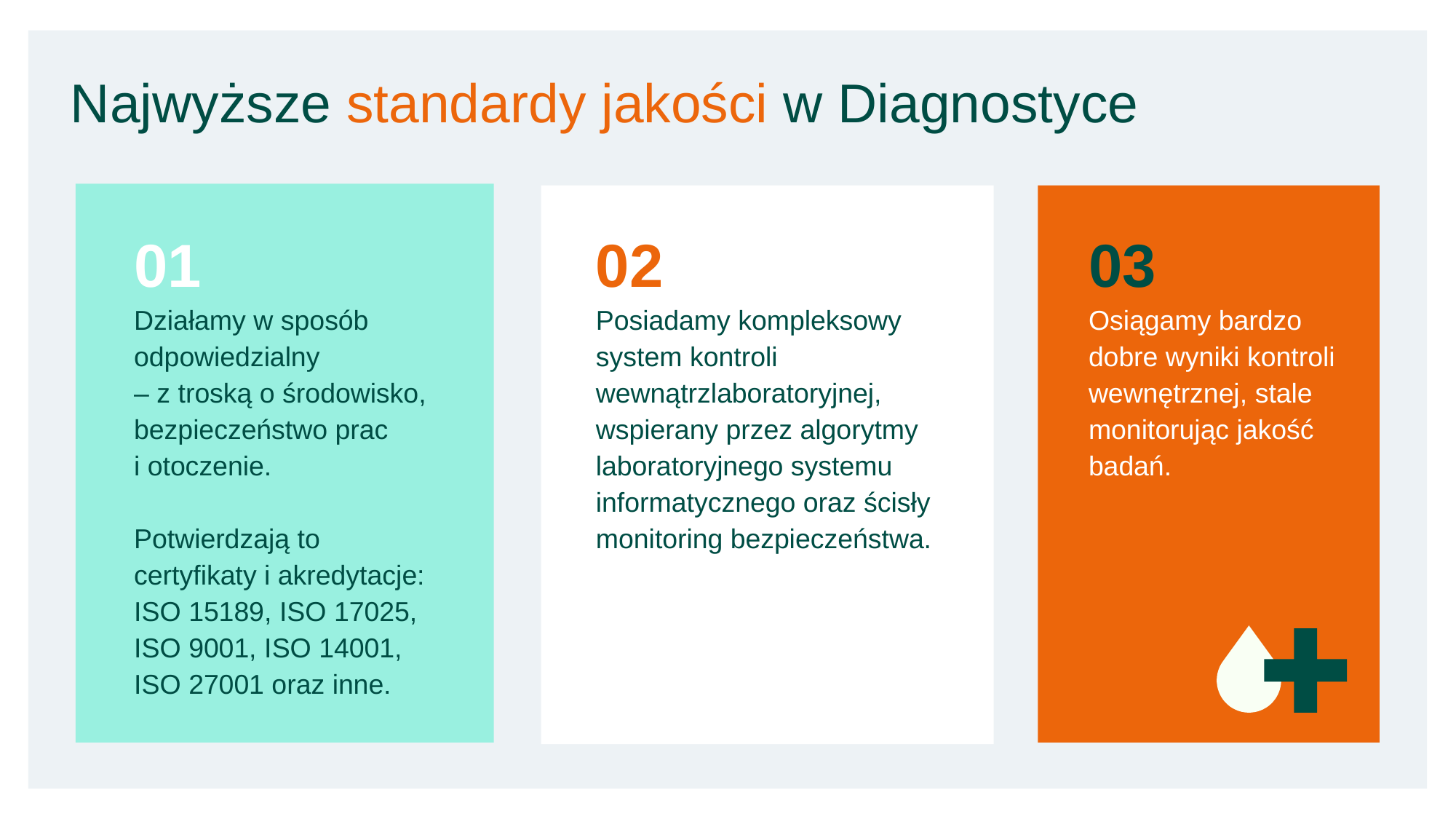

Najwyższe standardy jakości w Diagnostyce

01
Działamy w sposób odpowiedzialny
– z troską o środowisko, bezpieczeństwo prac
i otoczenie.

Potwierdzają to certyfikaty i akredytacje: ISO 15189, ISO 17025, ISO 9001, ISO 14001, ISO 27001 oraz inne.
02
Posiadamy kompleksowy system kontroli wewnątrzlaboratoryjnej, wspierany przez algorytmy laboratoryjnego systemu informatycznego oraz ścisły monitoring bezpieczeństwa.
03
Osiągamy bardzo dobre wyniki kontroli wewnętrznej, stale monitorując jakość badań.